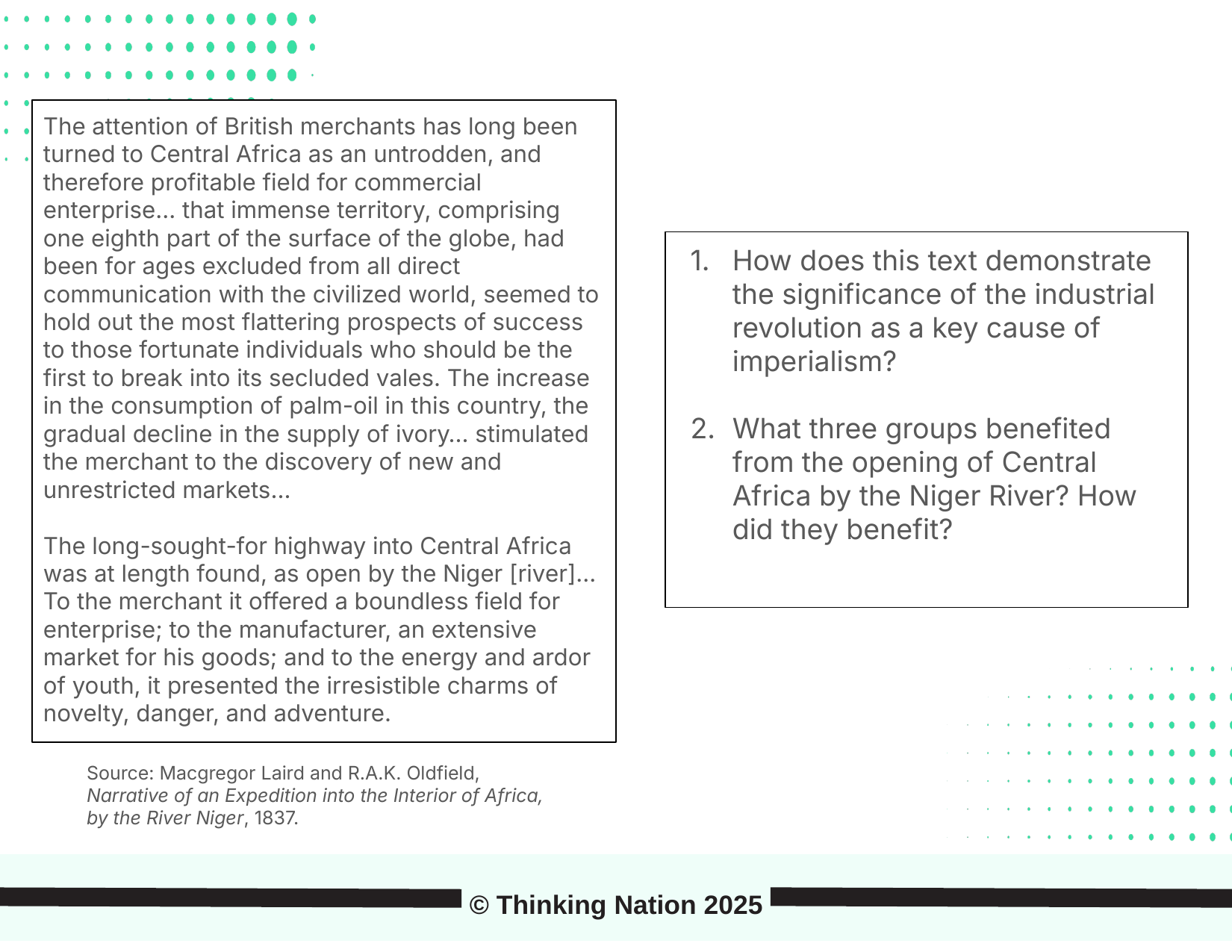

The attention of British merchants has long been turned to Central Africa as an untrodden, and therefore profitable field for commercial enterprise… that immense territory, comprising one eighth part of the surface of the globe, had been for ages excluded from all direct communication with the civilized world, seemed to hold out the most flattering prospects of success to those fortunate individuals who should be the first to break into its secluded vales. The increase in the consumption of palm-oil in this country, the gradual decline in the supply of ivory… stimulated the merchant to the discovery of new and unrestricted markets…

The long-sought-for highway into Central Africa was at length found, as open by the Niger [river]… To the merchant it offered a boundless field for enterprise; to the manufacturer, an extensive market for his goods; and to the energy and ardor of youth, it presented the irresistible charms of novelty, danger, and adventure.

How does this text demonstrate the significance of the industrial revolution as a key cause of imperialism?
What three groups benefited from the opening of Central Africa by the Niger River? How did they benefit?

Source: Macgregor Laird and R.A.K. Oldfield, Narrative of an Expedition into the Interior of Africa, by the River Niger, 1837.

© Thinking Nation 2025